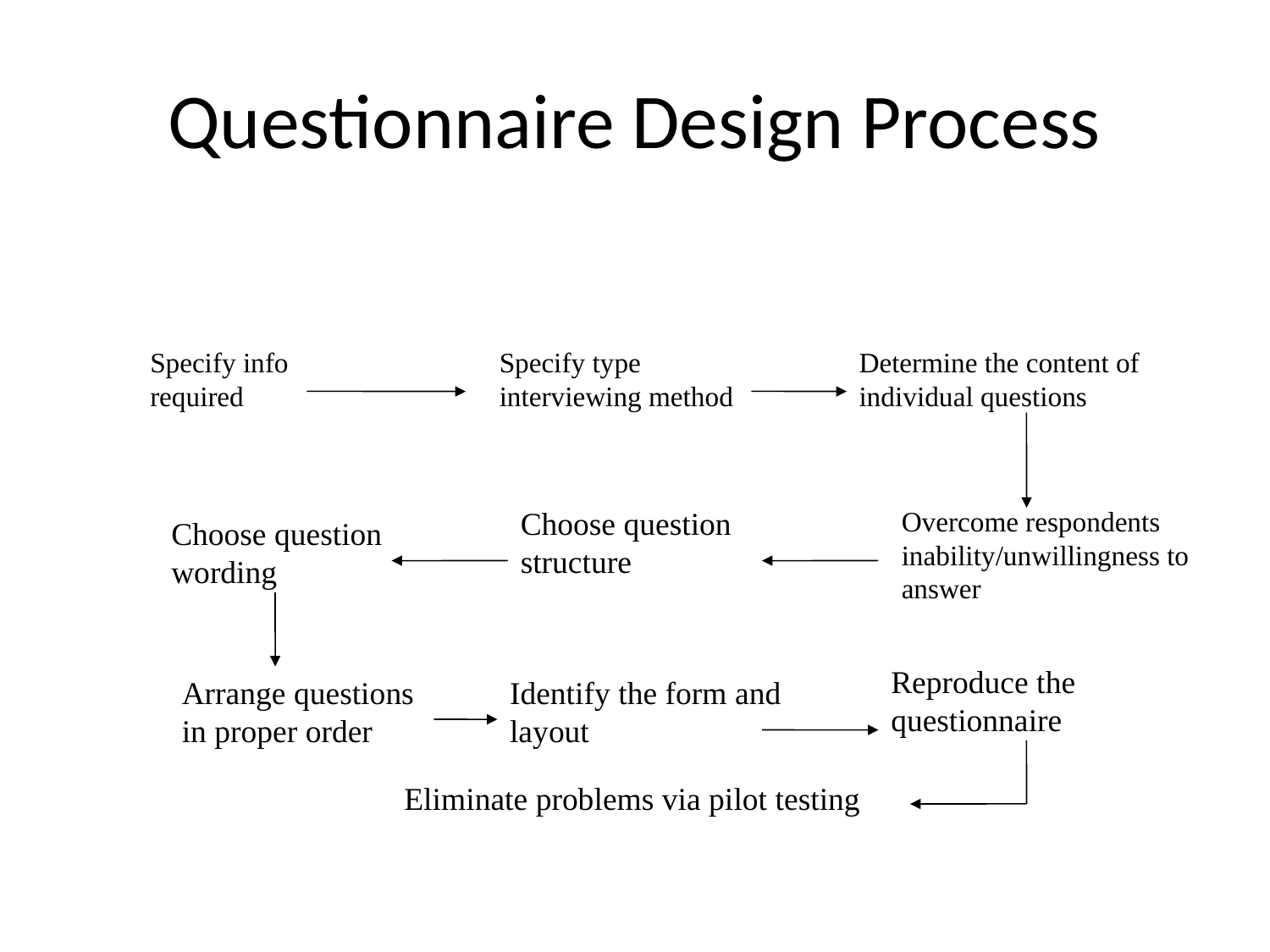

# Questionnaire Design Process

Specify info required
Specify type interviewing method
Determine the content of individual questions

Choose question structure
Overcome respondents inability/unwillingness to answer
Choose question wording

Reproduce the questionnaire
Arrange questions in proper order
Identify the form and layout

Eliminate problems via pilot testing